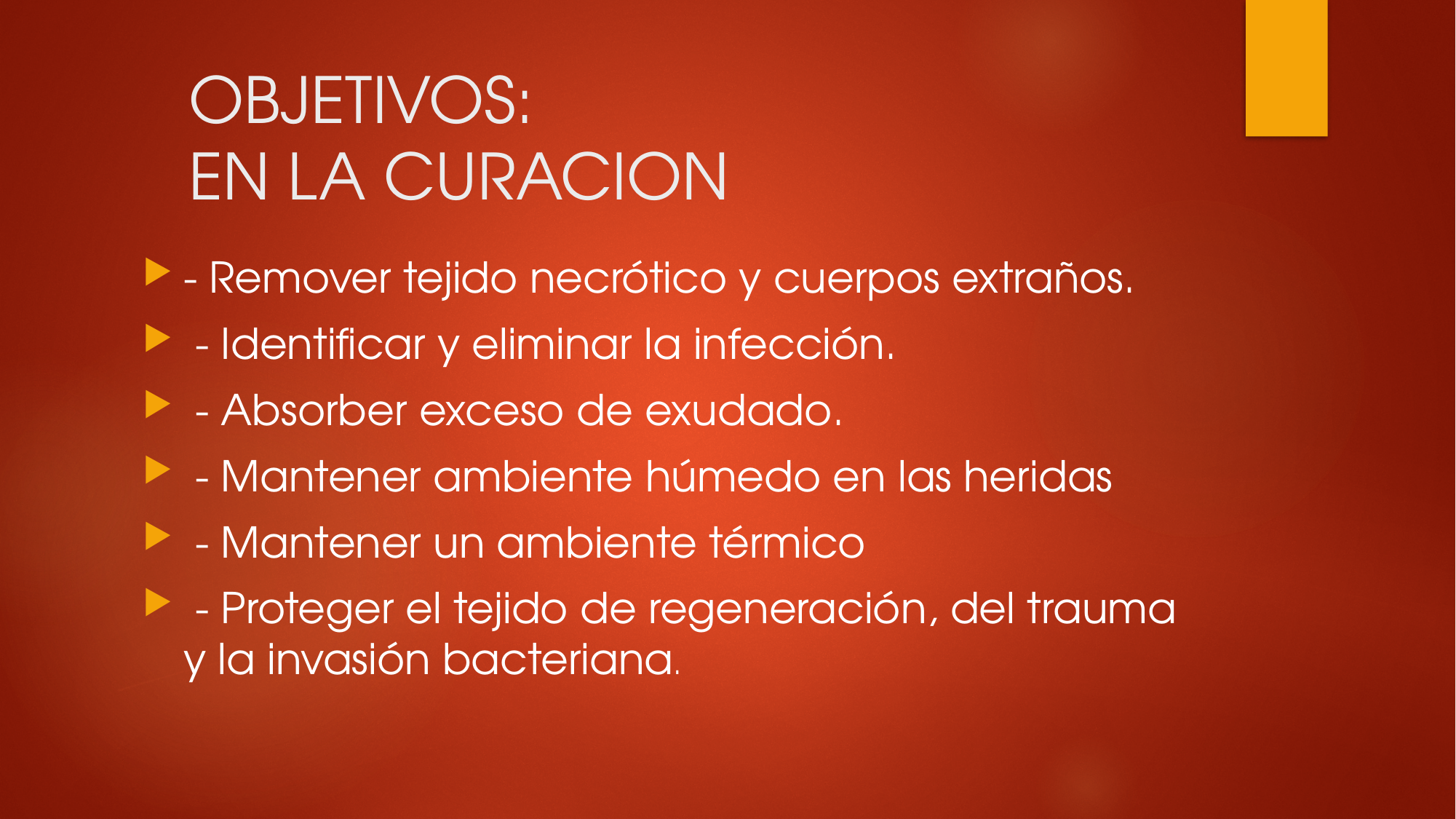

# OBJETIVOS: EN LA CURACION
- Remover tejido necrótico y cuerpos extraños.
 - Identificar y eliminar la infección.
 - Absorber exceso de exudado.
 - Mantener ambiente húmedo en las heridas
 - Mantener un ambiente térmico
 - Proteger el tejido de regeneración, del trauma y la invasión bacteriana.